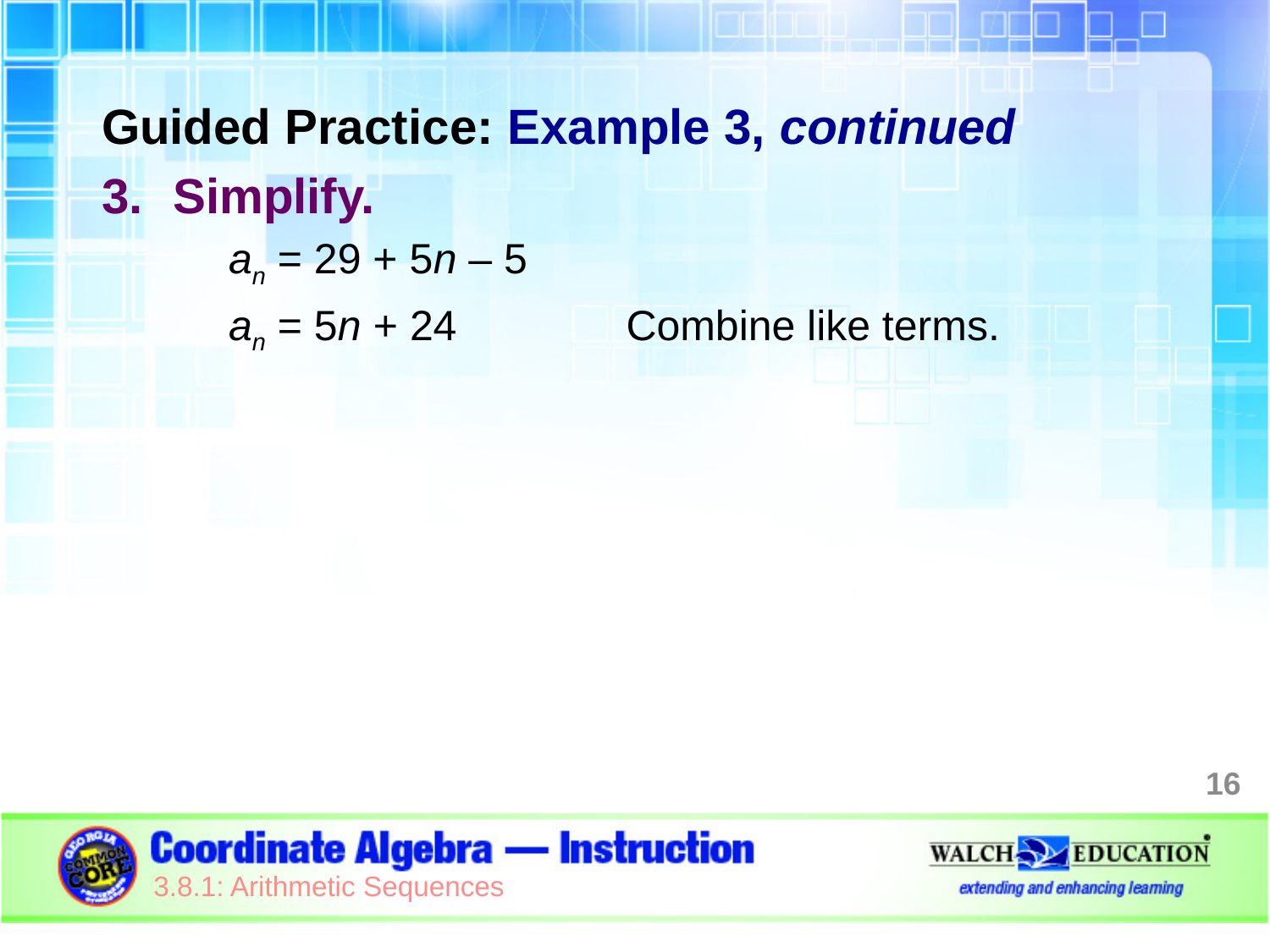

Guided Practice: Example 3, continued
Simplify.
an = 29 + 5n – 5
an = 5n + 24    Combine like terms.

16
3.8.1: Arithmetic Sequences